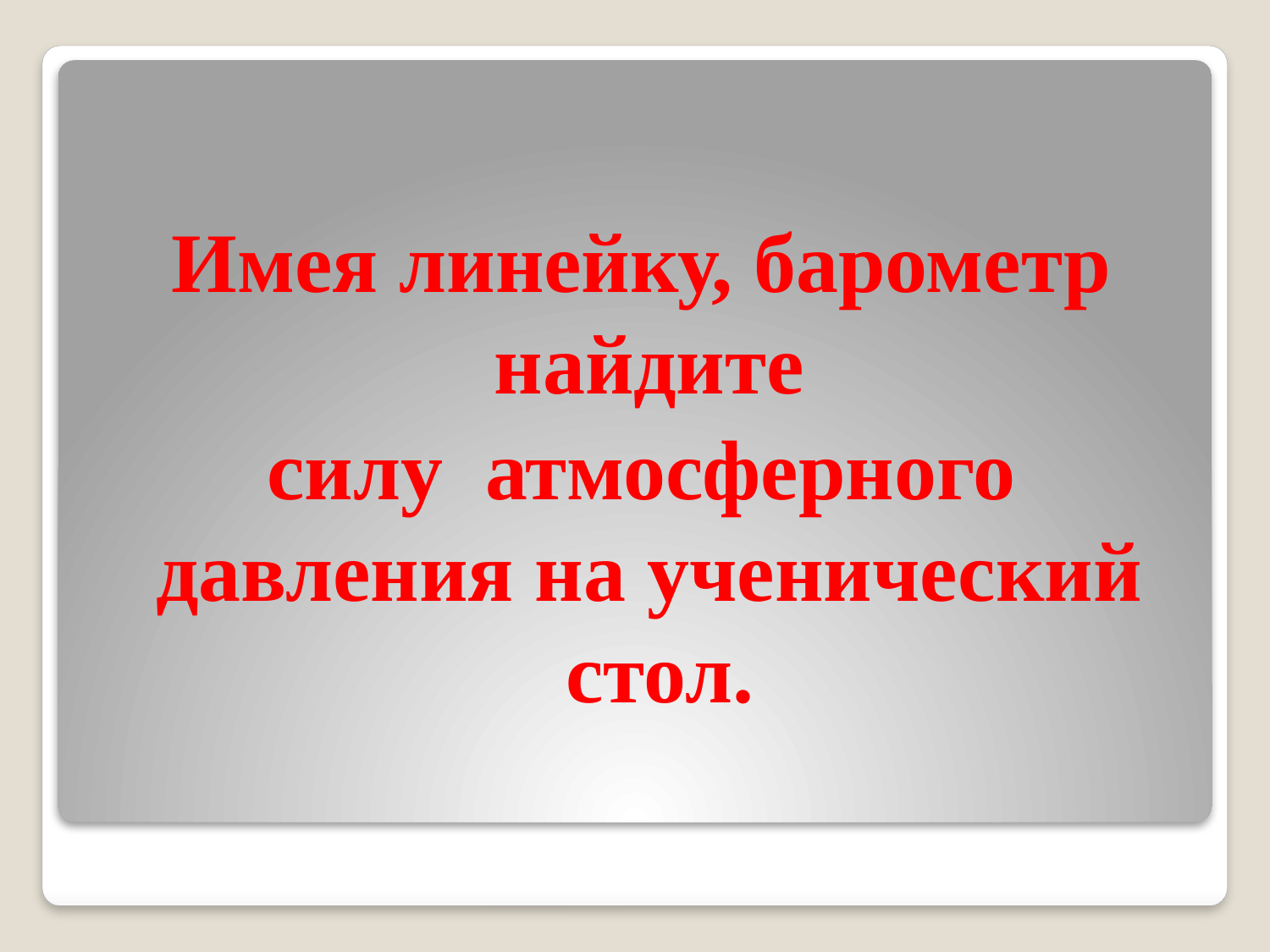

Имея линейку, барометр найдите
силу  атмосферного давления на ученический  стол.